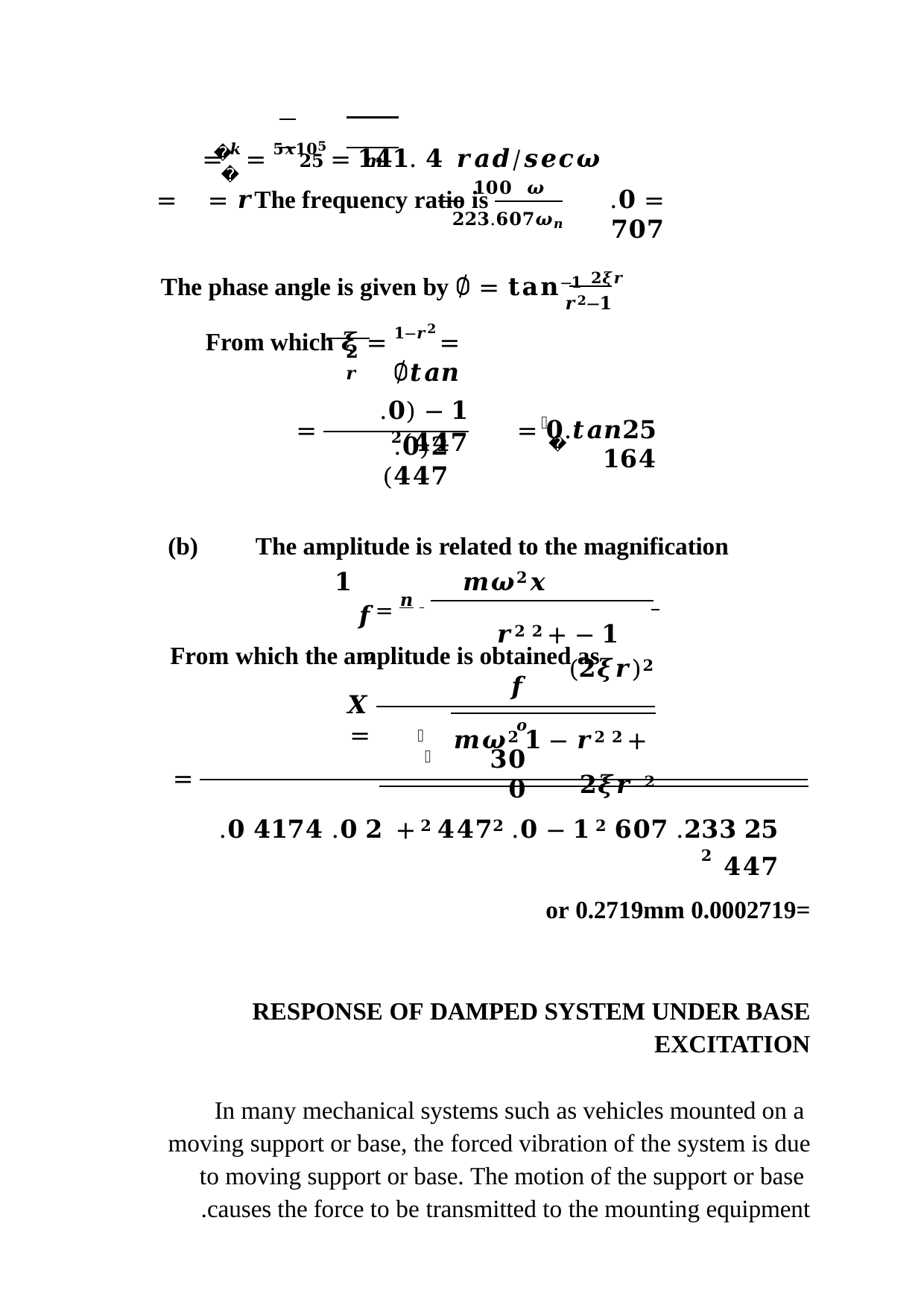

𝝎	= 𝒌 = 𝟓𝒙𝟏𝟎𝟓 = 𝟏𝟒𝟏. 𝟒 𝒓𝒂𝒅/𝒔𝒆𝒄
𝒏

𝒎	𝟐𝟓
𝝎	𝟏𝟎𝟎
The frequency ratio is	𝒓 =	=
= 𝟎. 𝟕𝟎𝟕

𝝎𝒏	𝟐𝟐𝟑.𝟔𝟎𝟕
The phase angle is given by ∅ = 𝐭𝐚𝐧−𝟏 𝟐𝝃𝒓

𝟏−𝒓𝟐
From which 𝝃 = 𝟏−𝒓𝟐 = 𝒕𝒂𝒏∅

𝟐𝒓
𝟏 − (𝟎. 𝟒𝟒𝟕)𝟐
𝒐
=
𝒕𝒂𝒏𝟐𝟓	= 𝟎. 𝟏𝟔𝟒
𝟐(𝟎. 𝟒𝟒𝟕)

(b)
The amplitude is related to the magnification
𝒎𝝎𝟐𝒙	𝟏
 	𝒏 =

𝒇𝒐

  𝟏 − 𝒓𝟐 𝟐 + (𝟐𝝃𝒓)𝟐
From which the amplitude is obtained as
𝒇𝒐
𝑿 =

𝒎𝝎𝟐 𝟏 − 𝒓𝟐 𝟐 +  𝟐𝝃𝒓 𝟐

𝒏
𝟑𝟎𝟎
=

𝟐𝟓 𝟐𝟑𝟑. 𝟔𝟎𝟕 𝟐 𝟏 − 𝟎. 𝟒𝟒𝟕𝟐 𝟐 + 𝟐 𝟎. 𝟒𝟏𝟕𝟒 𝟎. 𝟒𝟒𝟕 𝟐
=0.0002719 or 0.2719mm

RESPONSE OF DAMPED SYSTEM UNDER BASE  EXCITATION

In many mechanical systems such as vehicles mounted on a  moving support or base, the forced vibration of the system is due  to moving support or base. The motion of the support or base  causes the force to be transmitted to the mounting equipment.